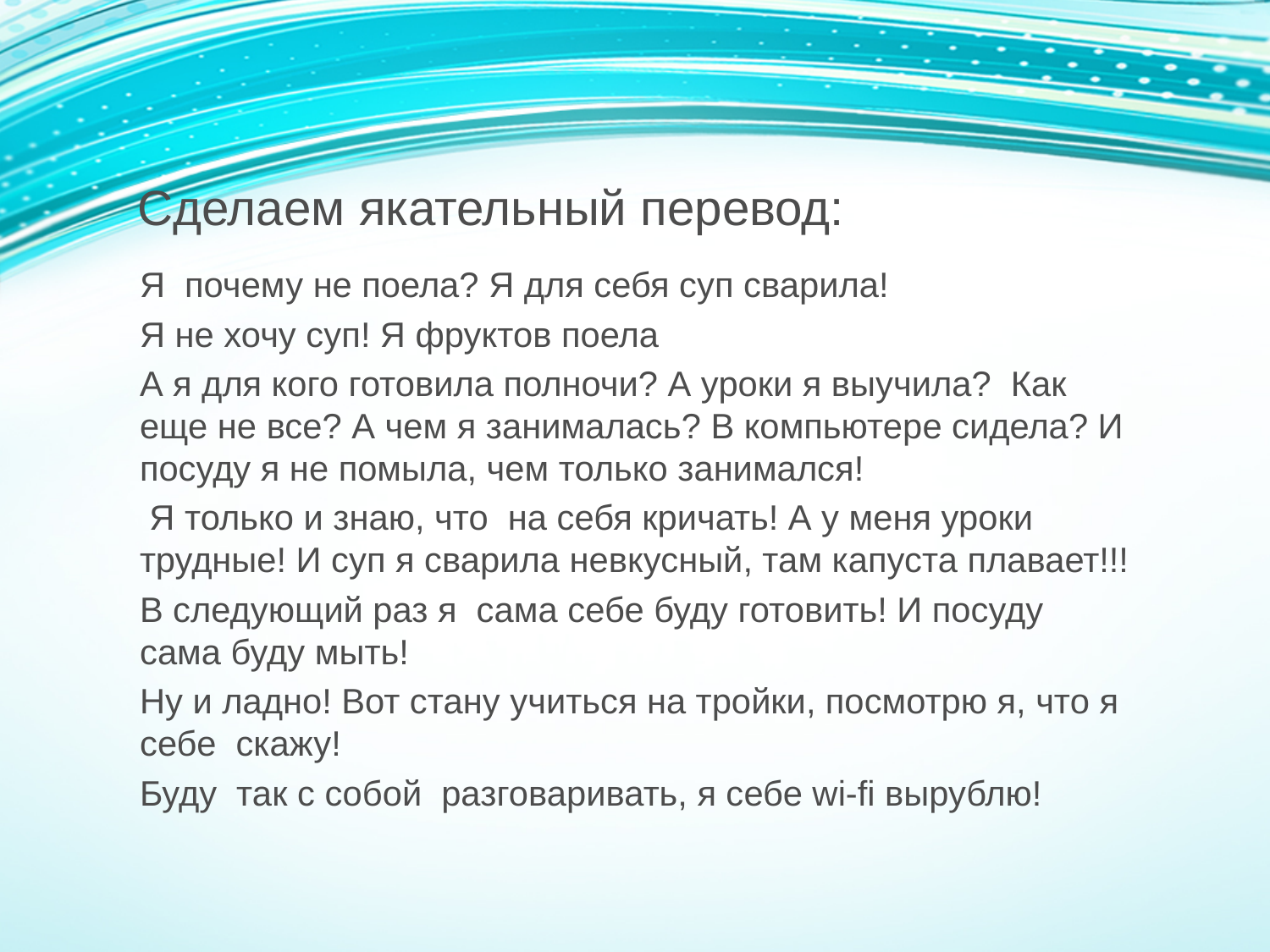

# Сделаем якательный перевод:
Я  почему не поела? Я для себя суп сварила!
Я не хочу суп! Я фруктов поела
А я для кого готовила полночи? А уроки я выучила?  Как еще не все? А чем я занималась? В компьютере сидела? И посуду я не помыла, чем только занимался!
 Я только и знаю, что  на себя кричать! А у меня уроки трудные! И суп я сварила невкусный, там капуста плавает!!!
В следующий раз я  сама себе буду готовить! И посуду сама буду мыть!
Ну и ладно! Вот стану учиться на тройки, посмотрю я, что я себе  скажу!
Буду  так с собой  разговаривать, я себе wi-fi вырублю!